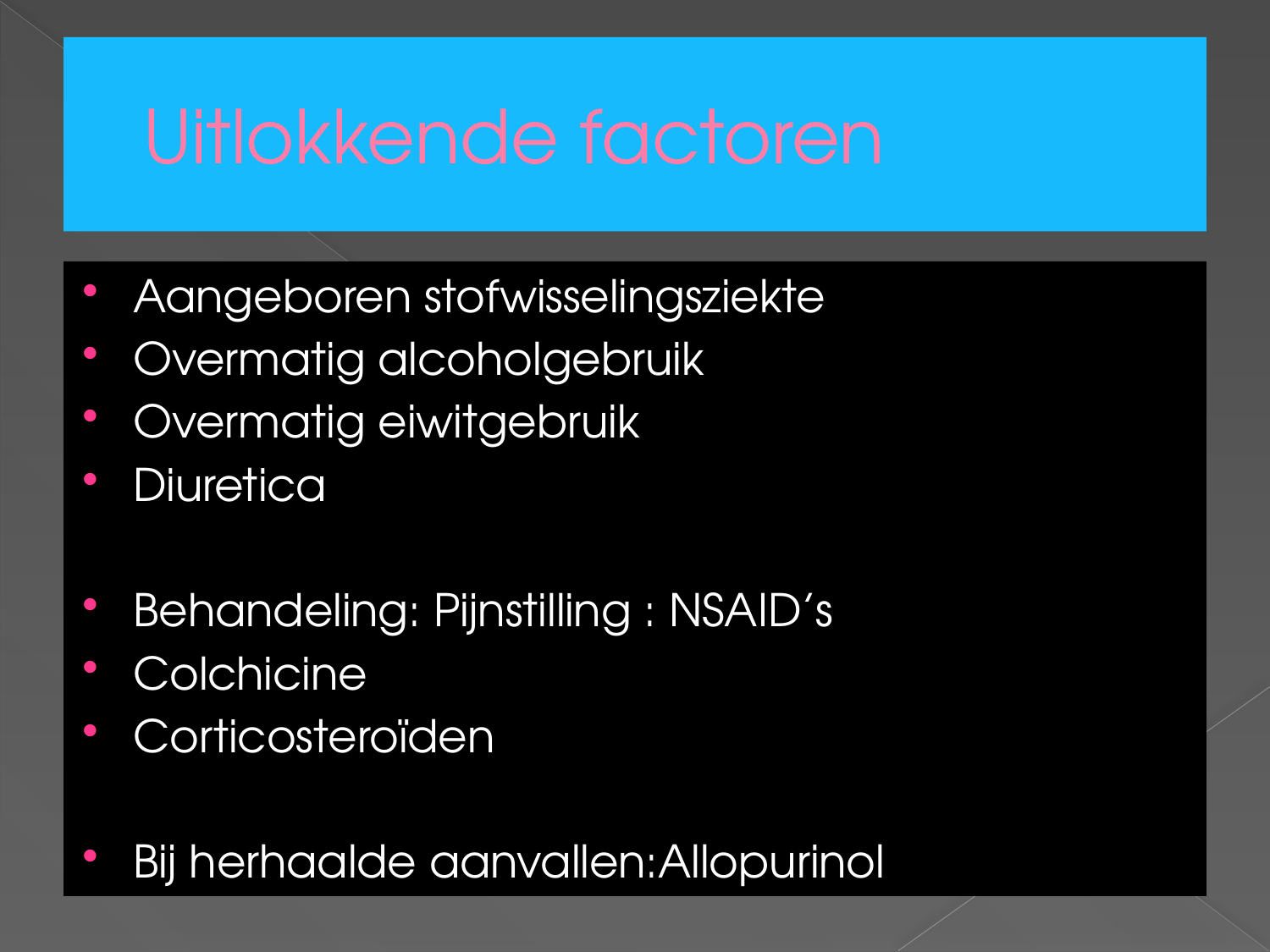

# Uitlokkende factoren
Aangeboren stofwisselingsziekte
Overmatig alcoholgebruik
Overmatig eiwitgebruik
Diuretica

Behandeling: Pijnstilling : NSAID’s
Colchicine
Corticosteroïden

Bij herhaalde aanvallen:Allopurinol